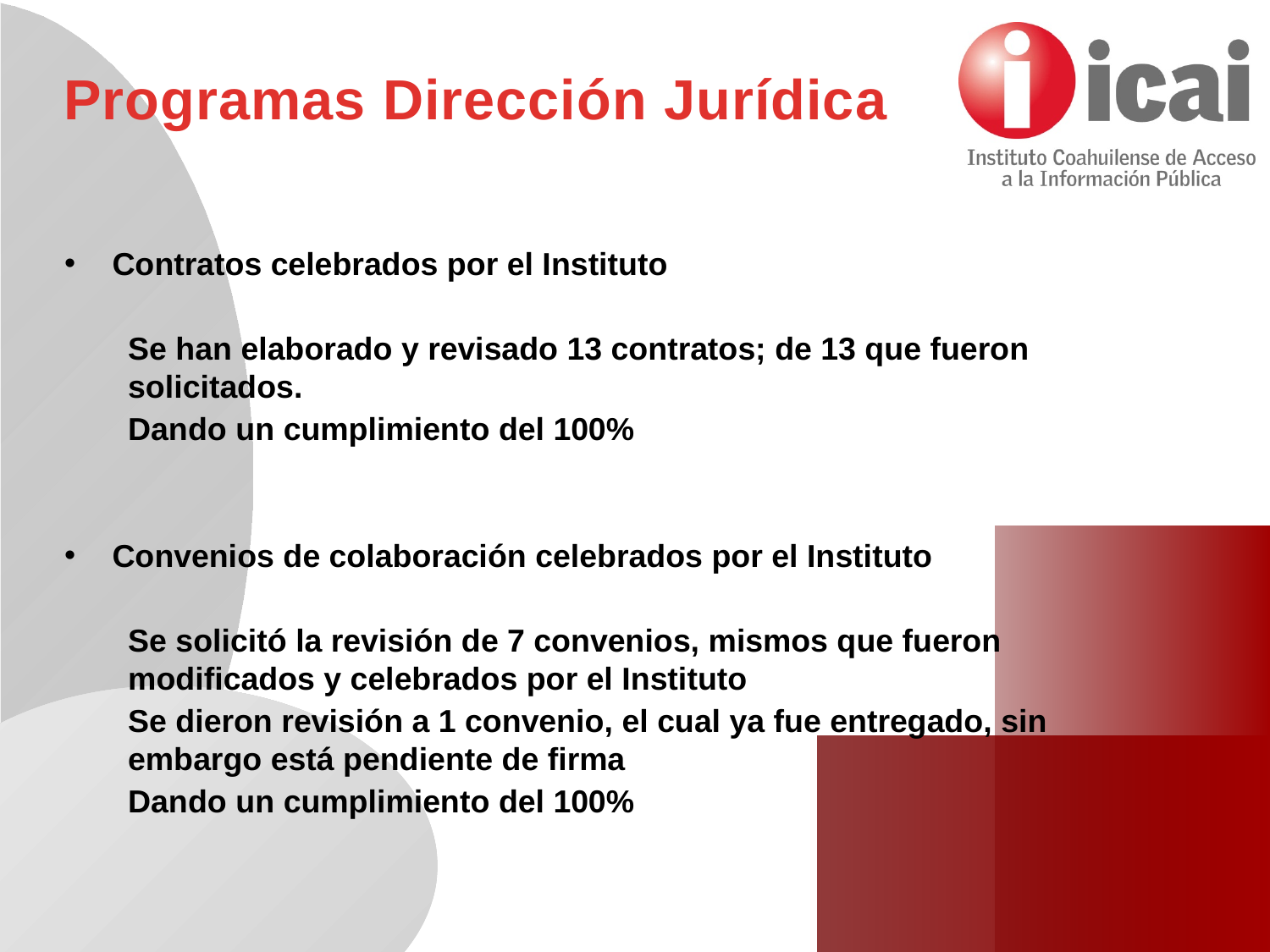

Programas Dirección Jurídica
Contratos celebrados por el Instituto

Se han elaborado y revisado 13 contratos; de 13 que fueron solicitados.
Dando un cumplimiento del 100%

Convenios de colaboración celebrados por el Instituto

Se solicitó la revisión de 7 convenios, mismos que fueron modificados y celebrados por el Instituto
Se dieron revisión a 1 convenio, el cual ya fue entregado, sin embargo está pendiente de firma
Dando un cumplimiento del 100%